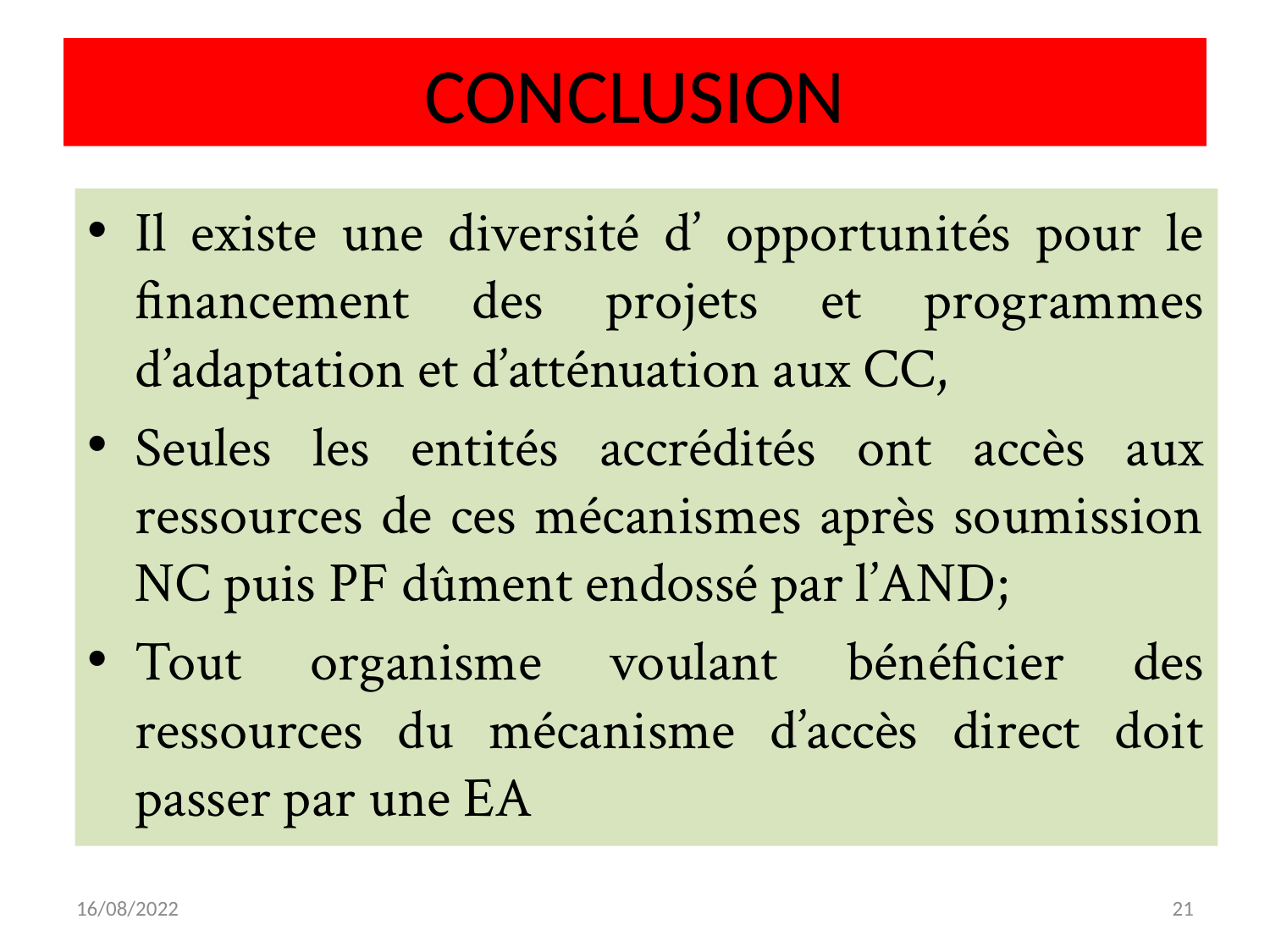

# CONCLUSION
Il existe une diversité d’ opportunités pour le financement des projets et programmes d’adaptation et d’atténuation aux CC,
Seules les entités accrédités ont accès aux ressources de ces mécanismes après soumission NC puis PF dûment endossé par l’AND;
Tout organisme voulant bénéficier des ressources du mécanisme d’accès direct doit passer par une EA
16/08/2022

21